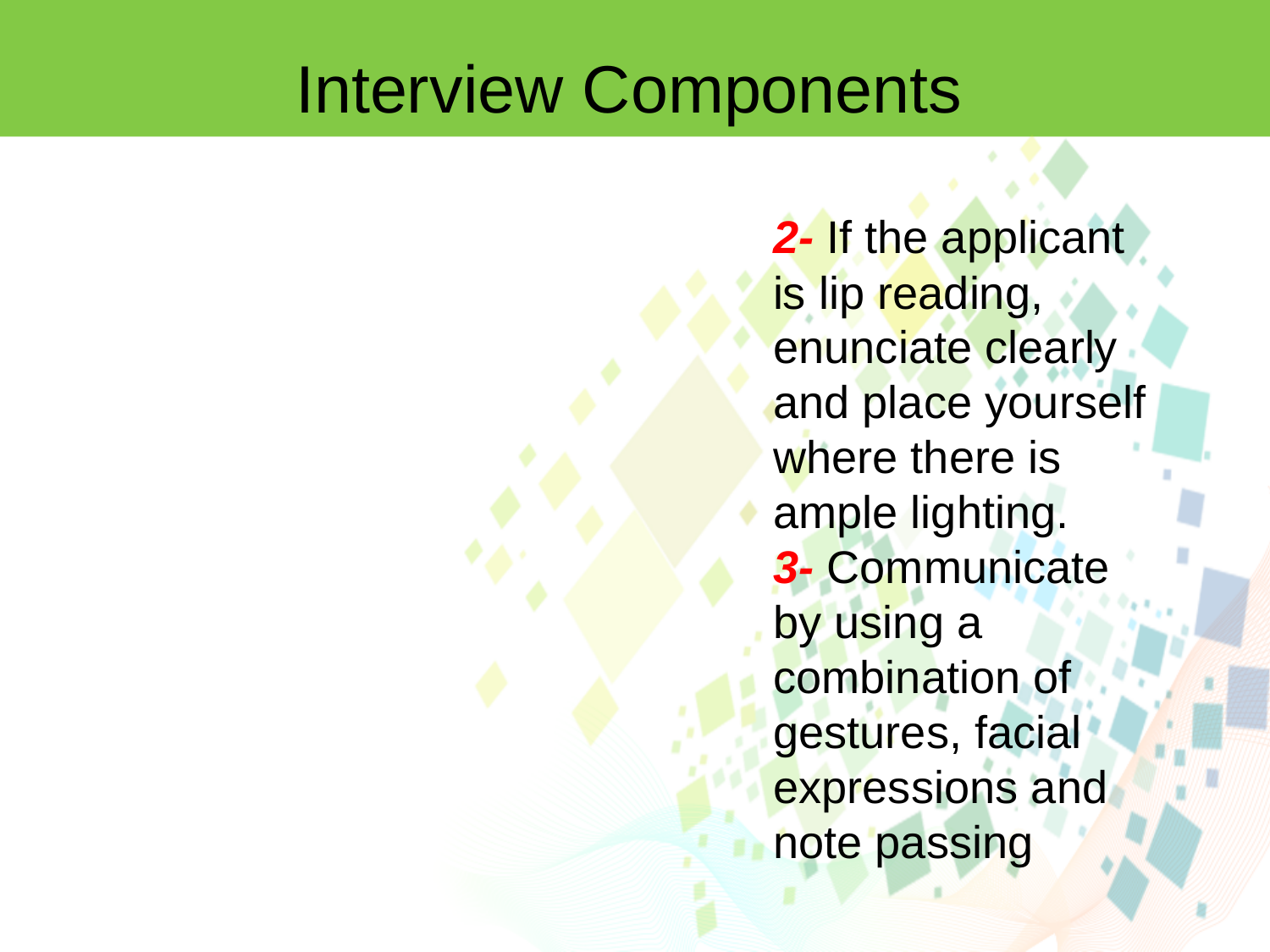

Interview Components
2- If the applicant is lip reading, enunciate clearly and place yourself where there is ample lighting.
3- Communicate by using a combination of gestures, facial expressions and note passing